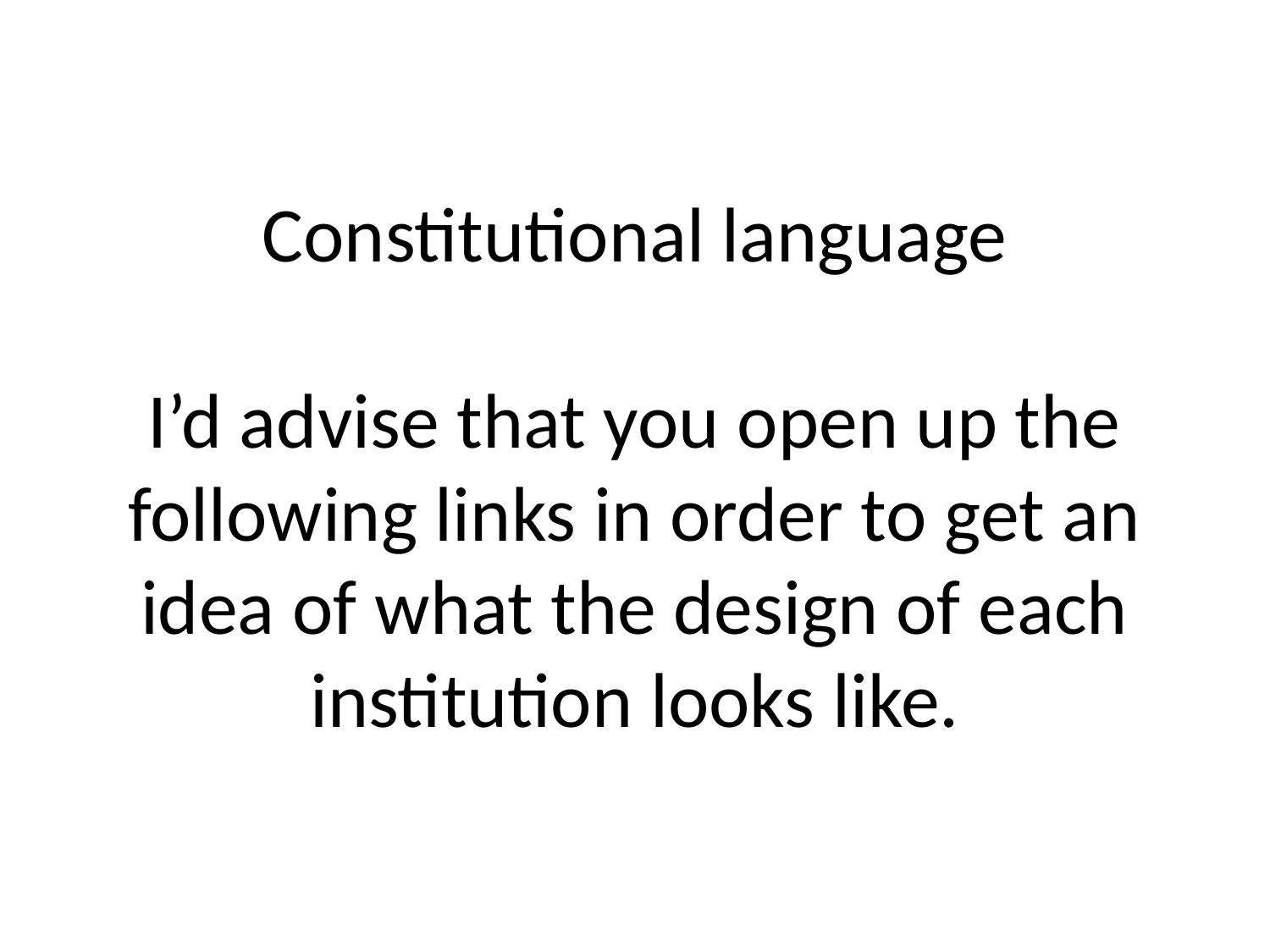

# Constitutional language I’d advise that you open up the following links in order to get an idea of what the design of each institution looks like.